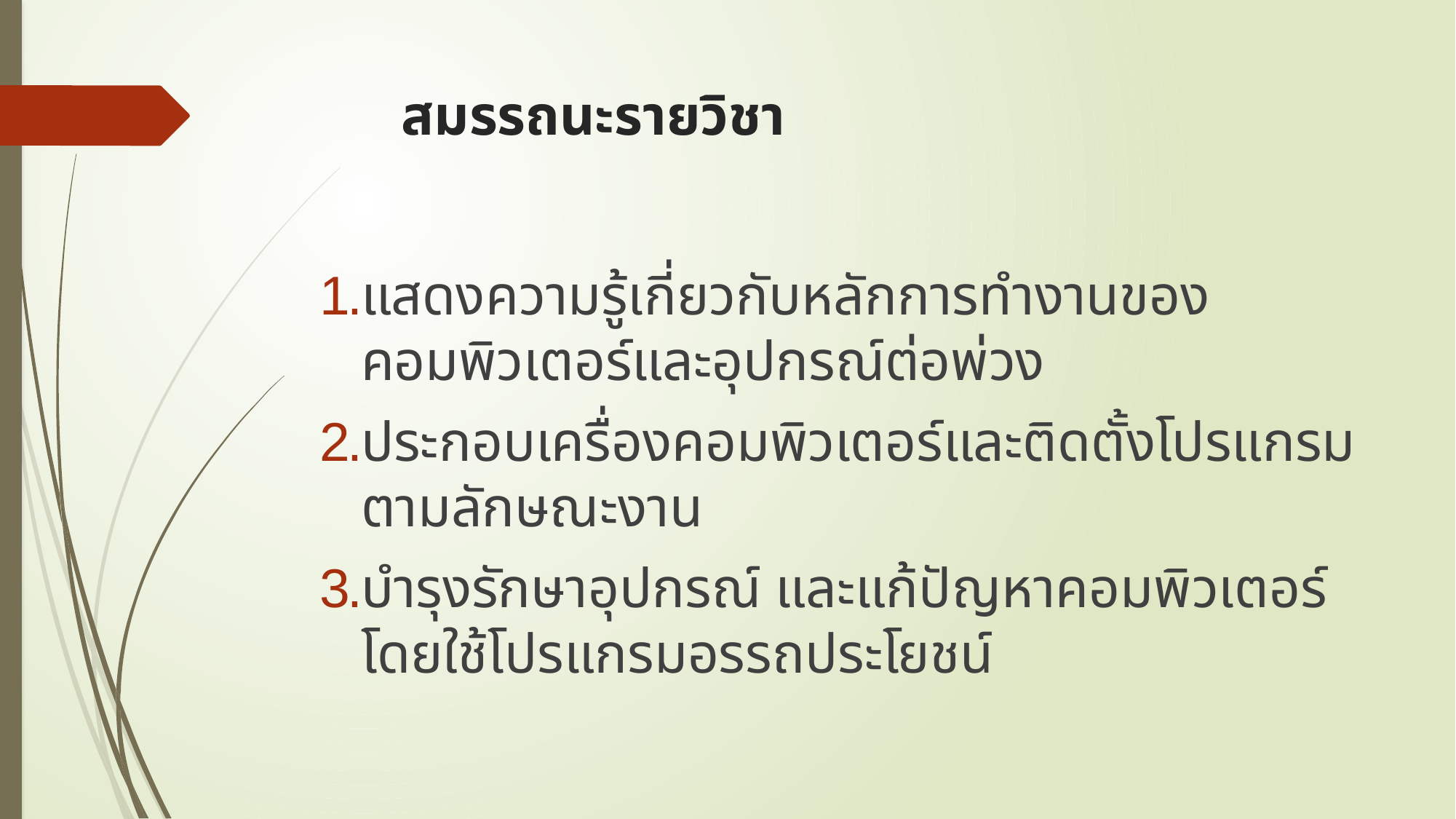

# สมรรถนะรายวิชา
แสดงความรู้เกี่ยวกับหลักการทำงานของคอมพิวเตอร์และอุปกรณ์ต่อพ่วง
ประกอบเครื่องคอมพิวเตอร์และติดตั้งโปรแกรมตามลักษณะงาน
บำรุงรักษาอุปกรณ์ และแก้ปัญหาคอมพิวเตอร์โดยใช้โปรแกรมอรรถประโยชน์